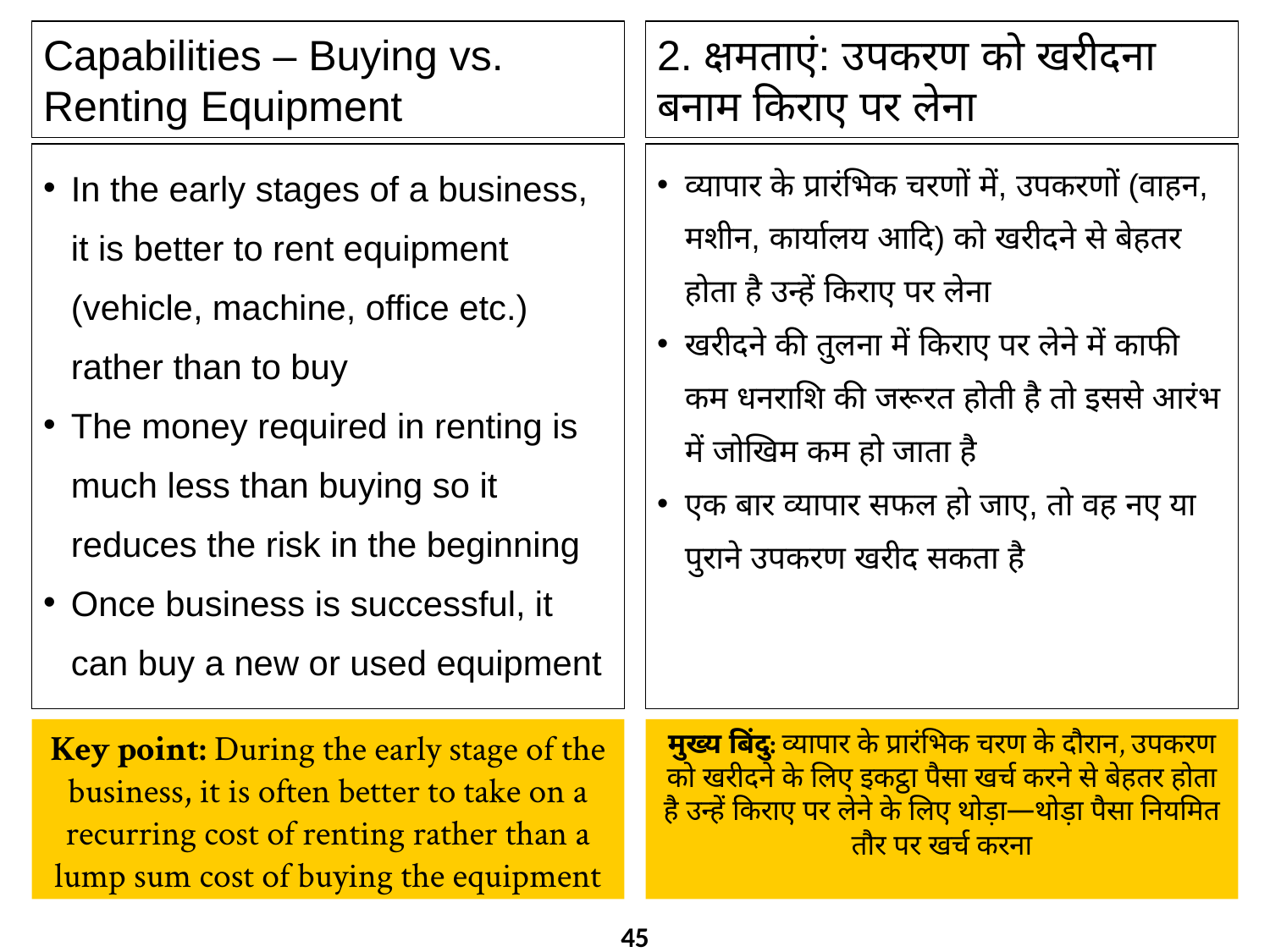

Capabilities – Buying vs. Renting Equipment
2. क्षमताएं: उपकरण को खरीदना बनाम किराए पर लेना
In the early stages of a business, it is better to rent equipment (vehicle, machine, office etc.) rather than to buy
The money required in renting is much less than buying so it reduces the risk in the beginning
Once business is successful, it can buy a new or used equipment
व्यापार के प्रारंभिक चरणों में, उपकरणों (वाहन, मशीन, कार्यालय आदि) को खरीदने से बेहतर होता है उन्हें किराए पर लेना
खरीदने की तुलना में किराए पर लेने में काफी कम धनराशि की जरूरत होती है तो इससे आरंभ में जोखिम कम हो जाता है
एक बार व्यापार सफल हो जाए, तो वह नए या पुराने उपकरण खरीद सकता है
Key point: During the early stage of the business, it is often better to take on a recurring cost of renting rather than a lump sum cost of buying the equipment
मुख्य बिंदु: व्यापार के प्रारंभिक चरण के दौरान, उपकरण को खरीदने के लिए इकट्ठा पैसा खर्च करने से बेहतर होता है उन्हें किराए पर लेने के लिए थोड़ा—थोड़ा पैसा नियमित तौर पर खर्च करना
45